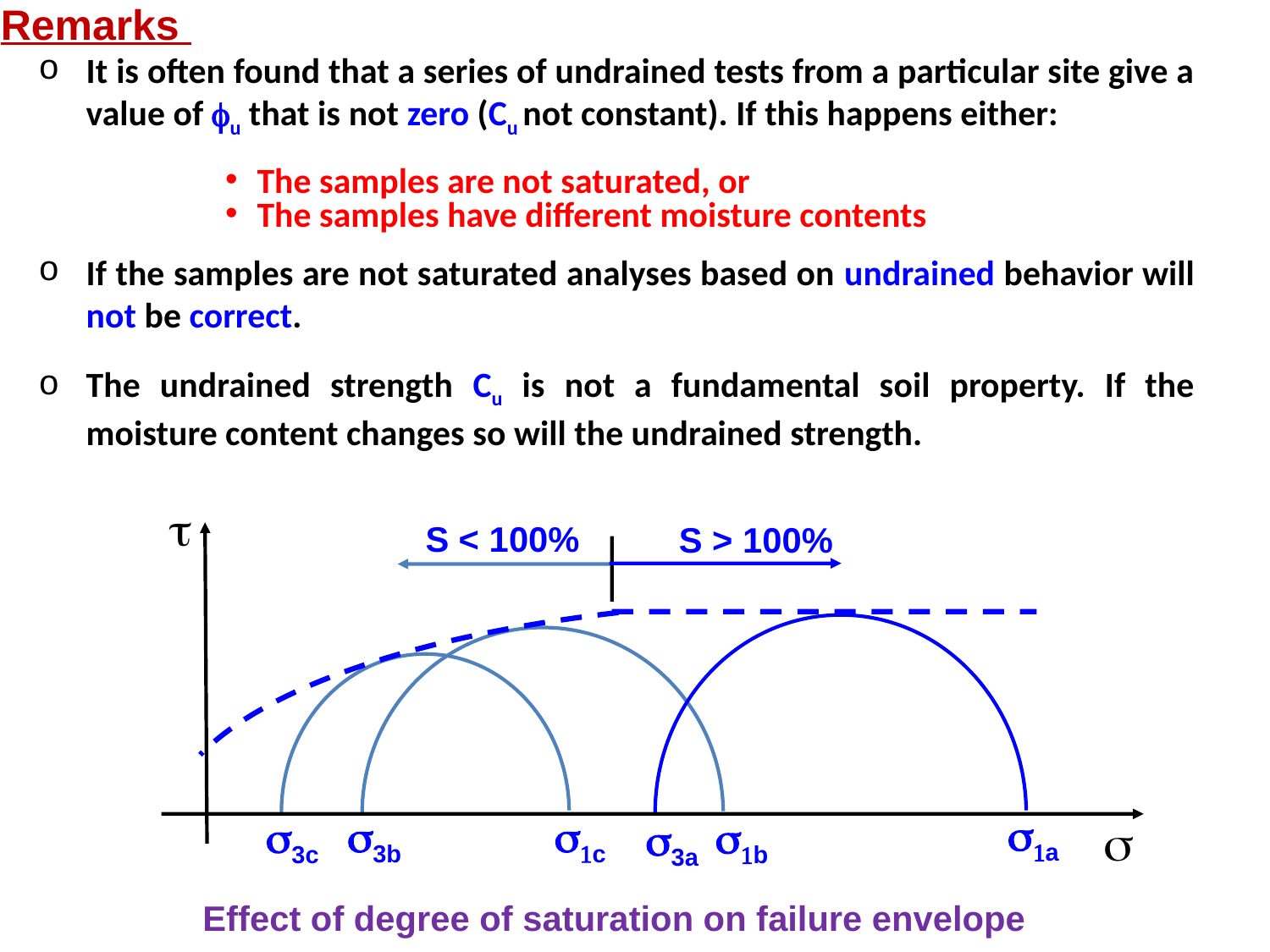

Remarks
It is often found that a series of undrained tests from a particular site give a value of φu that is not zero (Cu not constant). If this happens either:
The samples are not saturated, or
The samples have different moisture contents
If the samples are not saturated analyses based on undrained behavior will not be correct.
The undrained strength Cu is not a fundamental soil property. If the moisture content changes so will the undrained strength.
τ

σ

S < 100%
S > 100%

σ1a
σ3a

σ3b
σ1b

σ1c
σ3c
Effect of degree of saturation on failure envelope